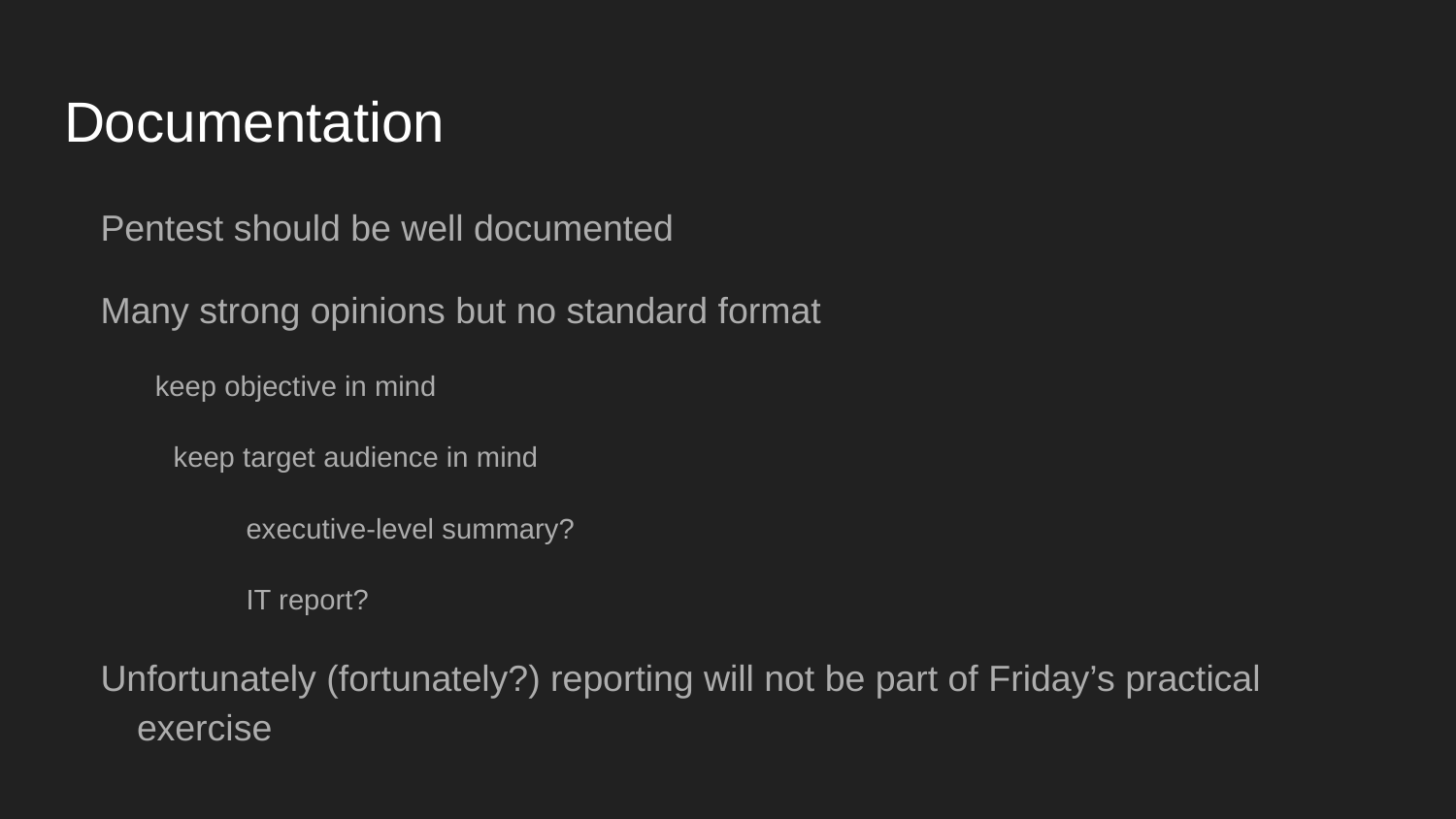

# Documentation
Pentest should be well documented
Many strong opinions but no standard format
keep objective in mind
keep target audience in mind
executive-level summary?
IT report?
Unfortunately (fortunately?) reporting will not be part of Friday’s practical exercise